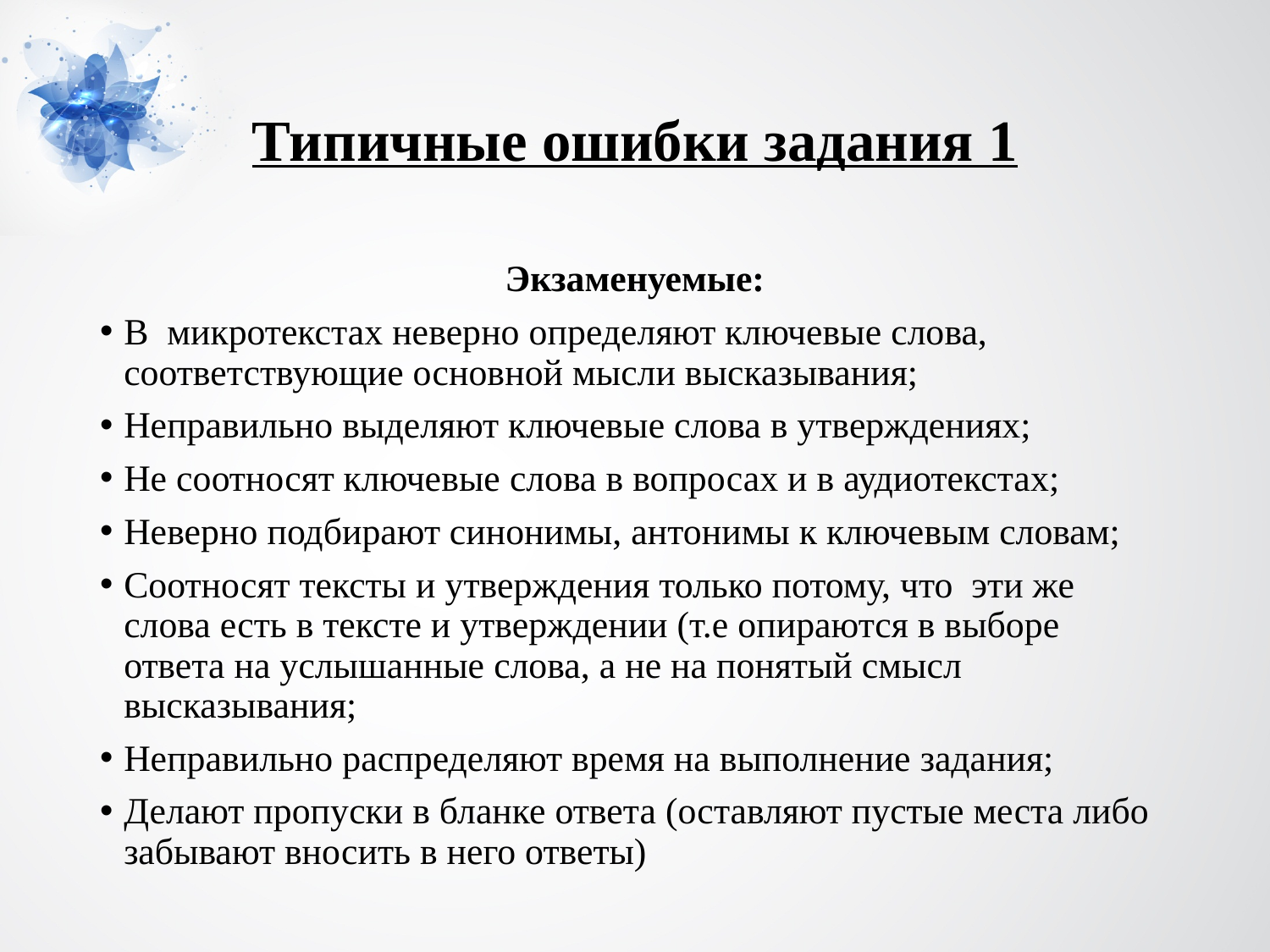

# Типичные ошибки задания 1
Экзаменуемые:
В  микротекстах неверно определяют ключевые слова, соответствующие основной мысли высказывания;
Неправильно выделяют ключевые слова в утверждениях;
Не соотносят ключевые слова в вопросах и в аудиотекстах;
Неверно подбирают синонимы, антонимы к ключевым словам;
Соотносят тексты и утверждения только потому, что  эти же слова есть в тексте и утверждении (т.е опираются в выборе ответа на услышанные слова, а не на понятый смысл высказывания;
Неправильно распределяют время на выполнение задания;
Делают пропуски в бланке ответа (оставляют пустые места либо забывают вносить в него ответы)